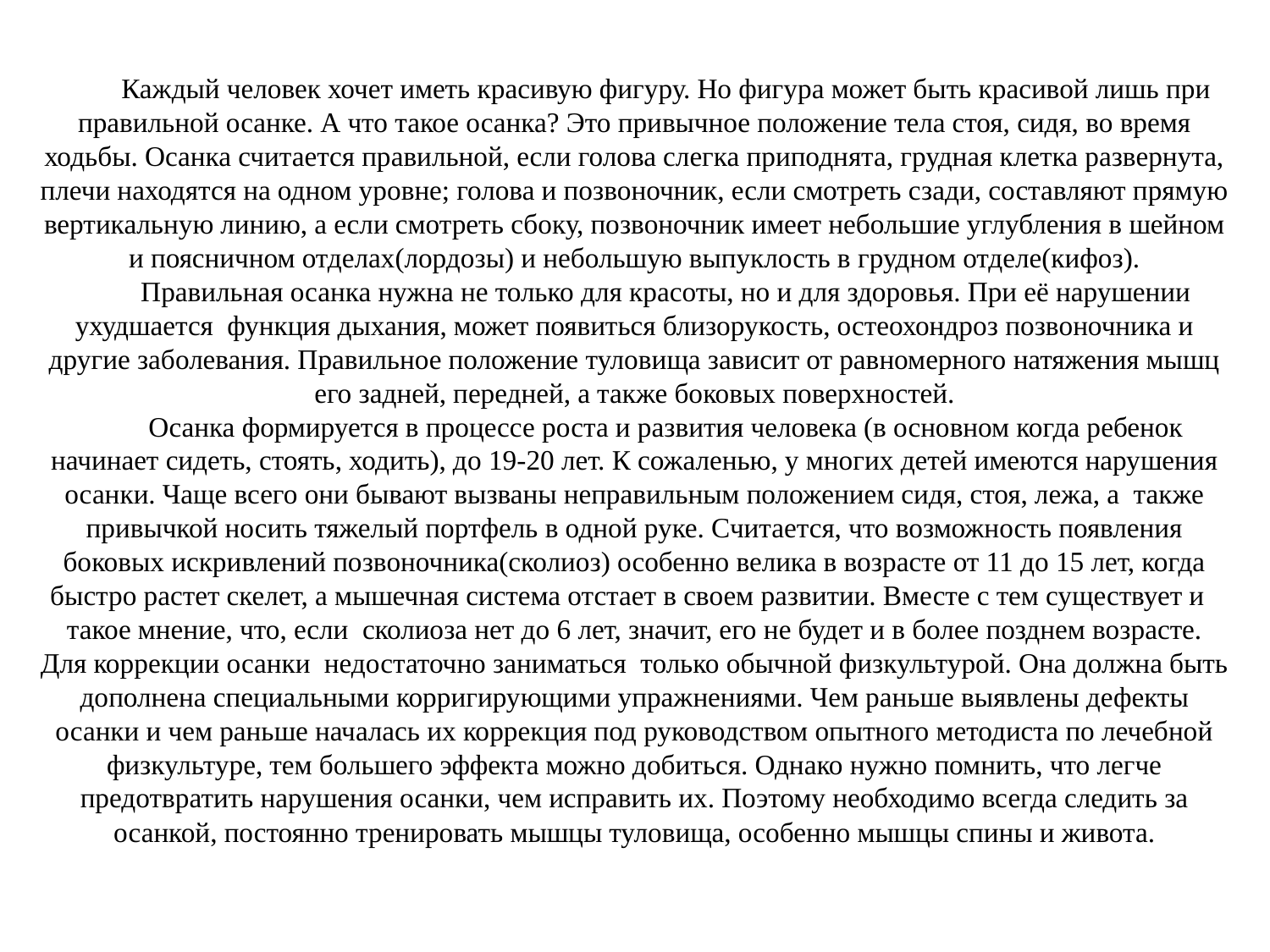

# Каждый человек хочет иметь красивую фигуру. Но фигура может быть красивой лишь при правильной осанке. А что такое осанка? Это привычное положение тела стоя, сидя, во время ходьбы. Осанка считается правильной, если голова слегка приподнята, грудная клетка развернута, плечи находятся на одном уровне; голова и позвоночник, если смотреть сзади, составляют прямую вертикальную линию, а если смотреть сбоку, позвоночник имеет небольшие углубления в шейном и поясничном отделах(лордозы) и небольшую выпуклость в грудном отделе(кифоз). Правильная осанка нужна не только для красоты, но и для здоровья. При её нарушении ухудшается  функция дыхания, может появиться близорукость, остеохондроз позвоночника и другие заболевания. Правильное положение туловища зависит от равномерного натяжения мышц его задней, передней, а также боковых поверхностей. Осанка формируется в процессе роста и развития человека (в основном когда ребенок начинает сидеть, стоять, ходить), до 19-20 лет. К сожаленью, у многих детей имеются нарушения осанки. Чаще всего они бывают вызваны неправильным положением сидя, стоя, лежа, а  также привычкой носить тяжелый портфель в одной руке. Считается, что возможность появления боковых искривлений позвоночника(сколиоз) особенно велика в возрасте от 11 до 15 лет, когда быстро растет скелет, а мышечная система отстает в своем развитии. Вместе с тем существует и   такое мнение, что, если  сколиоза нет до 6 лет, значит, его не будет и в более позднем возрасте. Для коррекции осанки  недостаточно заниматься  только обычной физкультурой. Она должна быть дополнена специальными корригирующими упражнениями. Чем раньше выявлены дефекты осанки и чем раньше началась их коррекция под руководством опытного методиста по лечебной физкультуре, тем большего эффекта можно добиться. Однако нужно помнить, что легче предотвратить нарушения осанки, чем исправить их. Поэтому необходимо всегда следить за осанкой, постоянно тренировать мышцы туловища, особенно мышцы спины и живота.